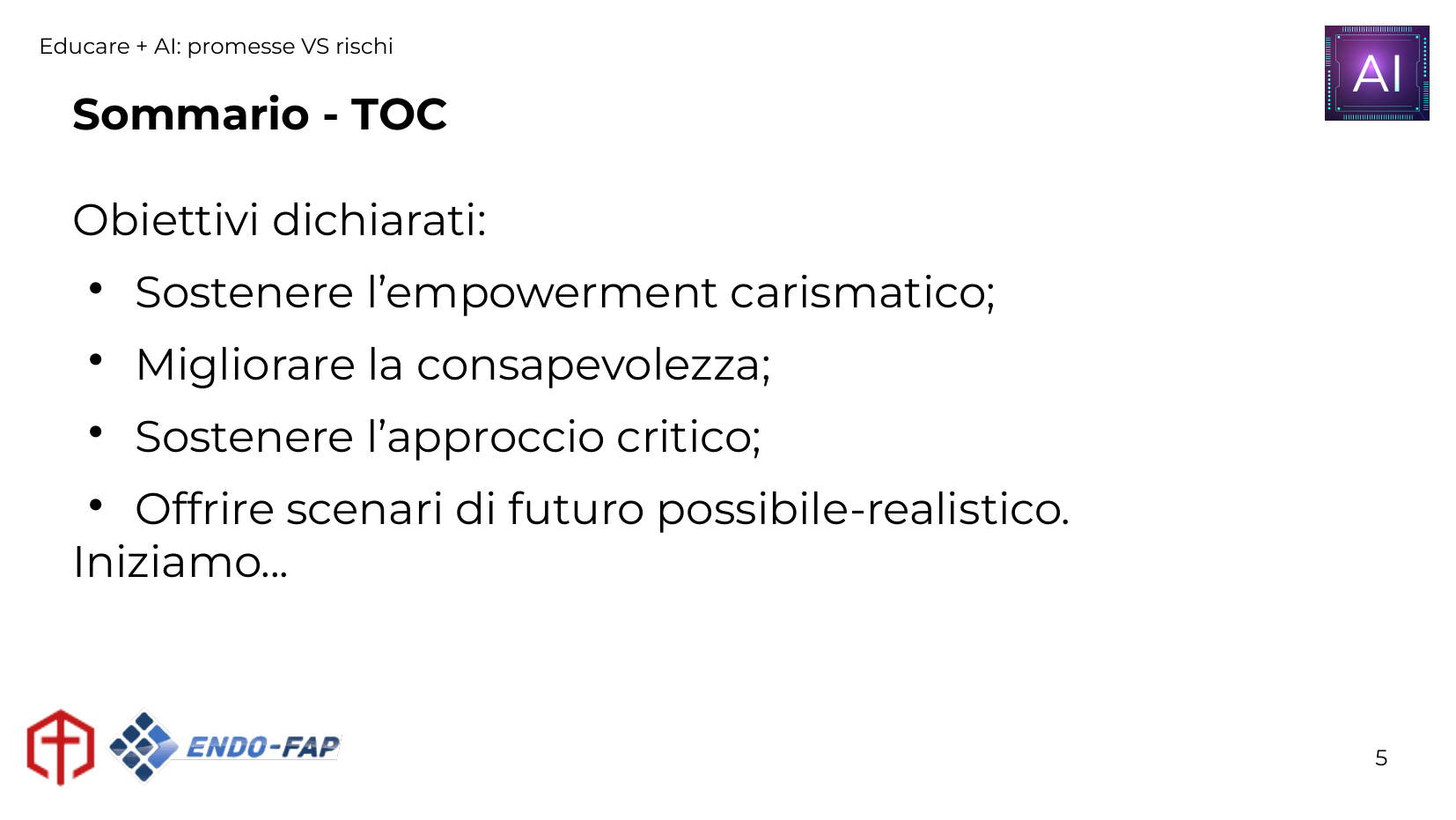

# Sommario - TOC
Obiettivi dichiarati:
Sostenere l’empowerment carismatico;
Migliorare la consapevolezza;
Sostenere l’approccio critico;
Offrire scenari di futuro possibile-realistico.
Iniziamo...